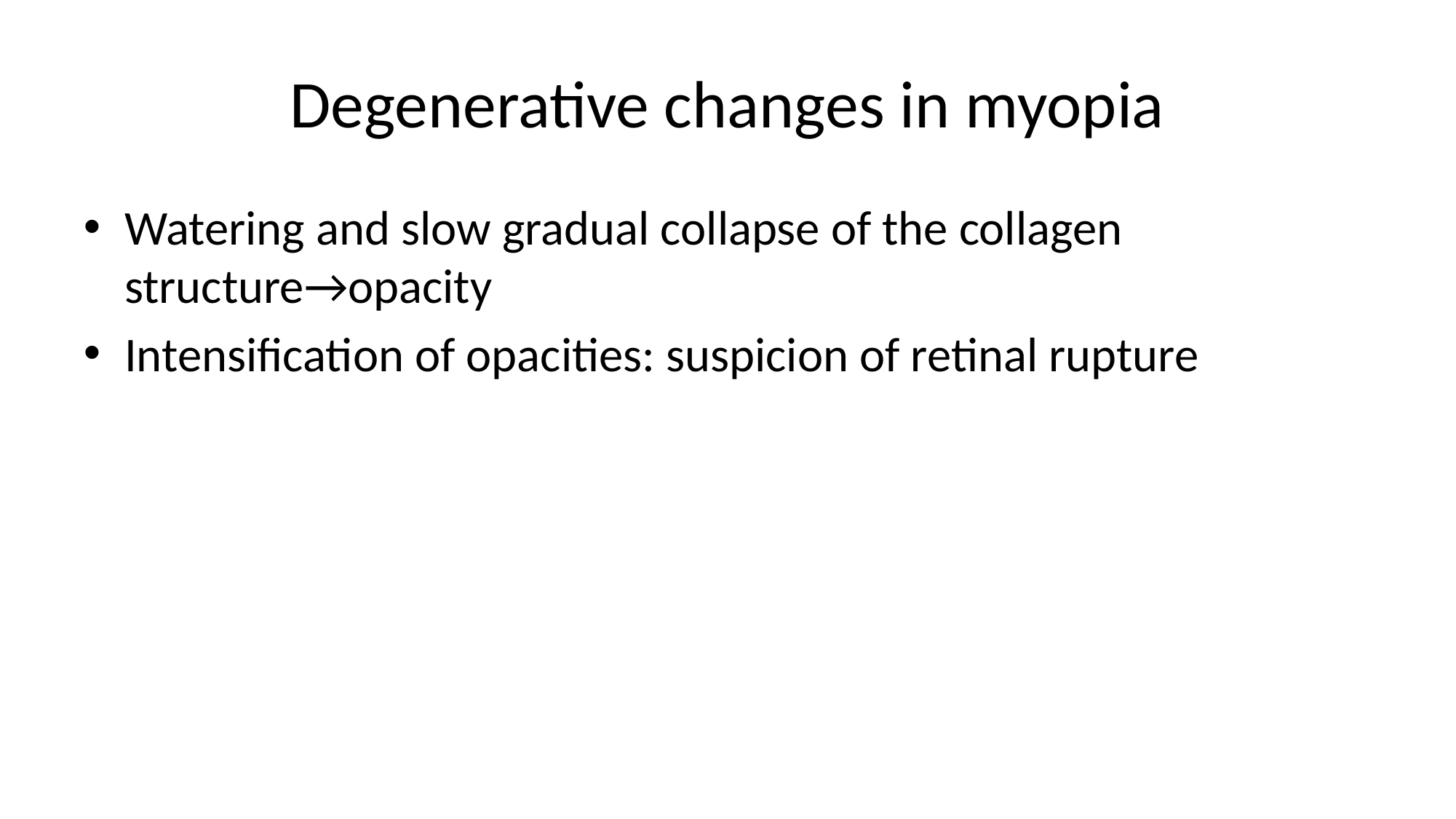

# Degenerative changes in myopia
Watering and slow gradual collapse of the collagen structure→opacity
Intensification of opacities: suspicion of retinal rupture